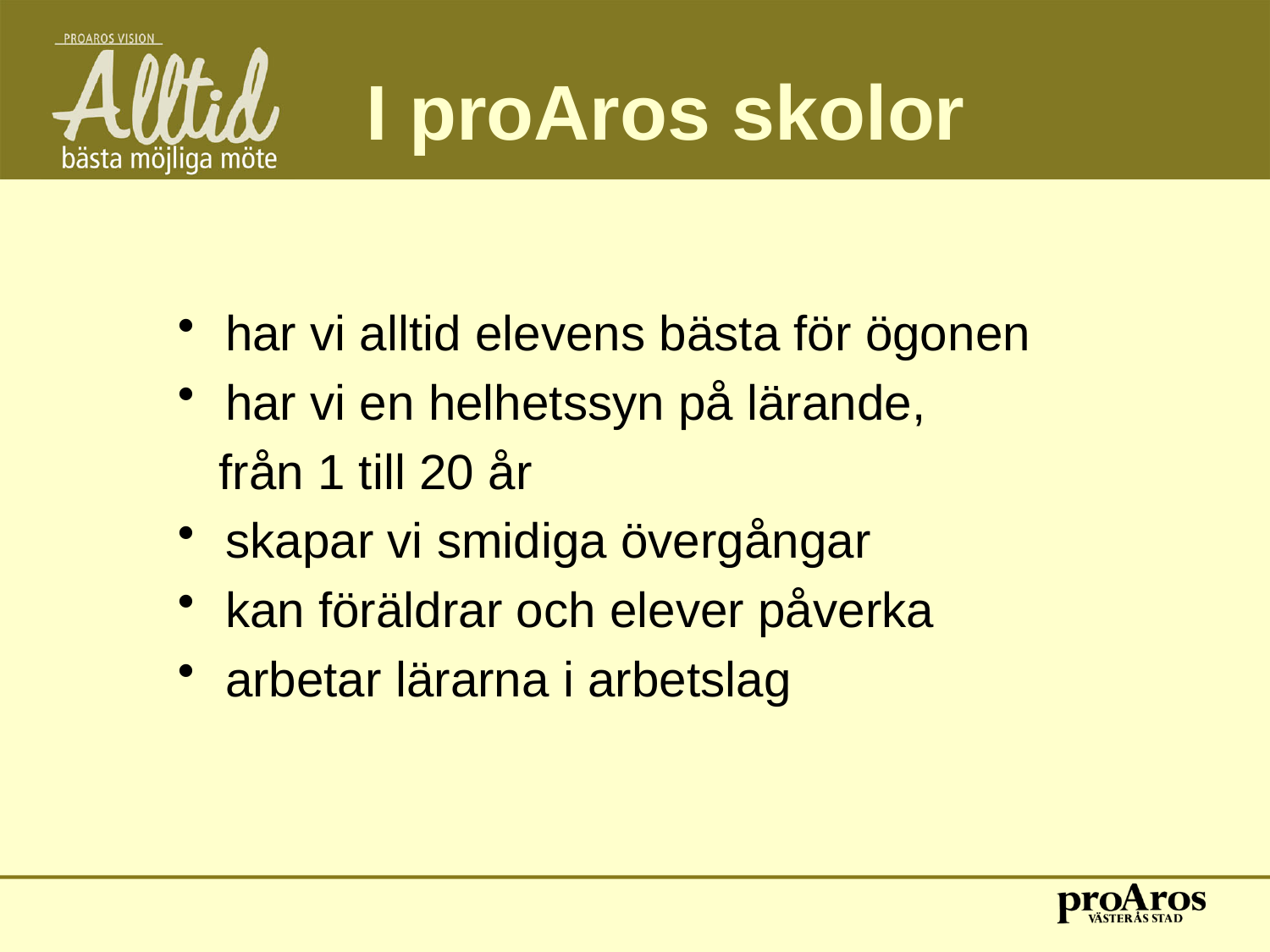

# I proAros skolor

har vi alltid elevens bästa för ögonen
har vi en helhetssyn på lärande,
   från 1 till 20 år
skapar vi smidiga övergångar
kan föräldrar och elever påverka
arbetar lärarna i arbetslag